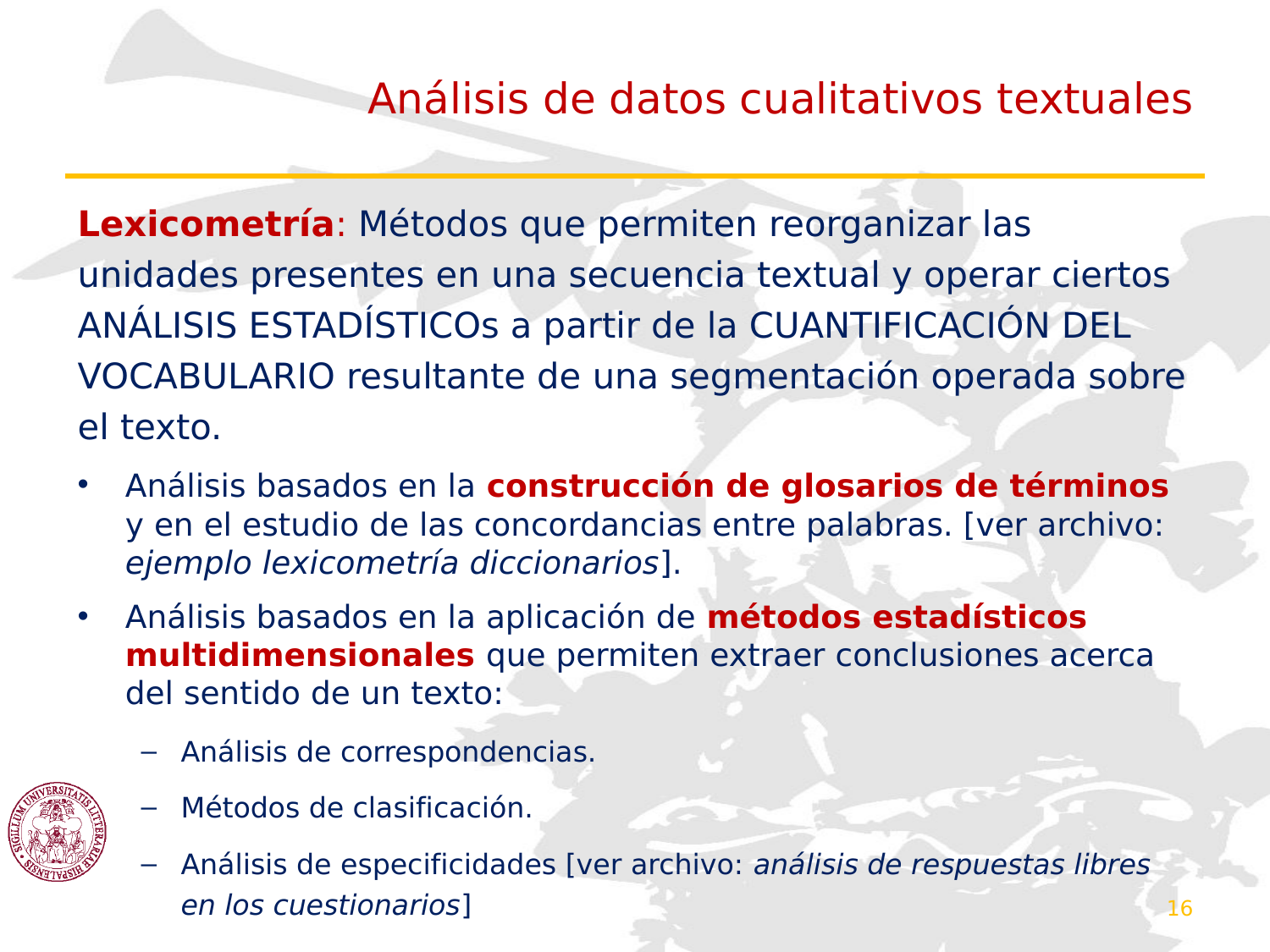

# Análisis de datos cualitativos textuales
Lexicometría: Métodos que permiten reorganizar las unidades presentes en una secuencia textual y operar ciertos ANÁLISIS ESTADÍSTICOs a partir de la CUANTIFICACIÓN DEL VOCABULARIO resultante de una segmentación operada sobre el texto.
Análisis basados en la construcción de glosarios de términos y en el estudio de las concordancias entre palabras. [ver archivo: ejemplo lexicometría diccionarios].
Análisis basados en la aplicación de métodos estadísticos multidimensionales que permiten extraer conclusiones acerca del sentido de un texto:
Análisis de correspondencias.
Métodos de clasificación.
Análisis de especificidades [ver archivo: análisis de respuestas libres en los cuestionarios]
16